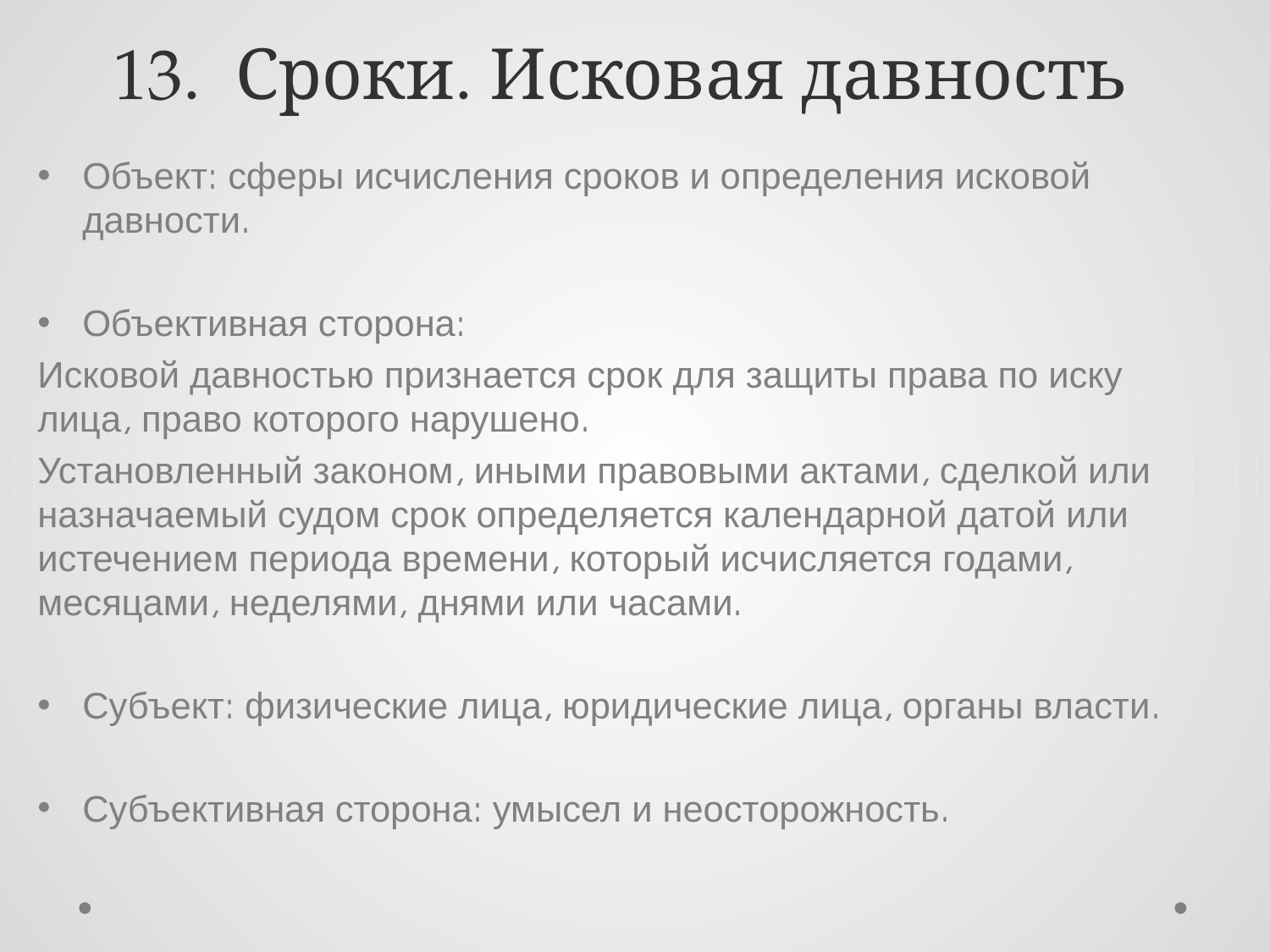

# 13.  Сроки. Исковая давность
Объект: сферы исчисления сроков и определения исковой давности.

Объективная сторона:
Исковой давностью признается срок для защиты права по иску лица, право которого нарушено.
Установленный законом, иными правовыми актами, сделкой или назначаемый судом срок определяется календарной датой или истечением периода времени, который исчисляется годами, месяцами, неделями, днями или часами.

Субъект: физические лица, юридические лица, органы власти.

Субъективная сторона: умысел и неосторожность.